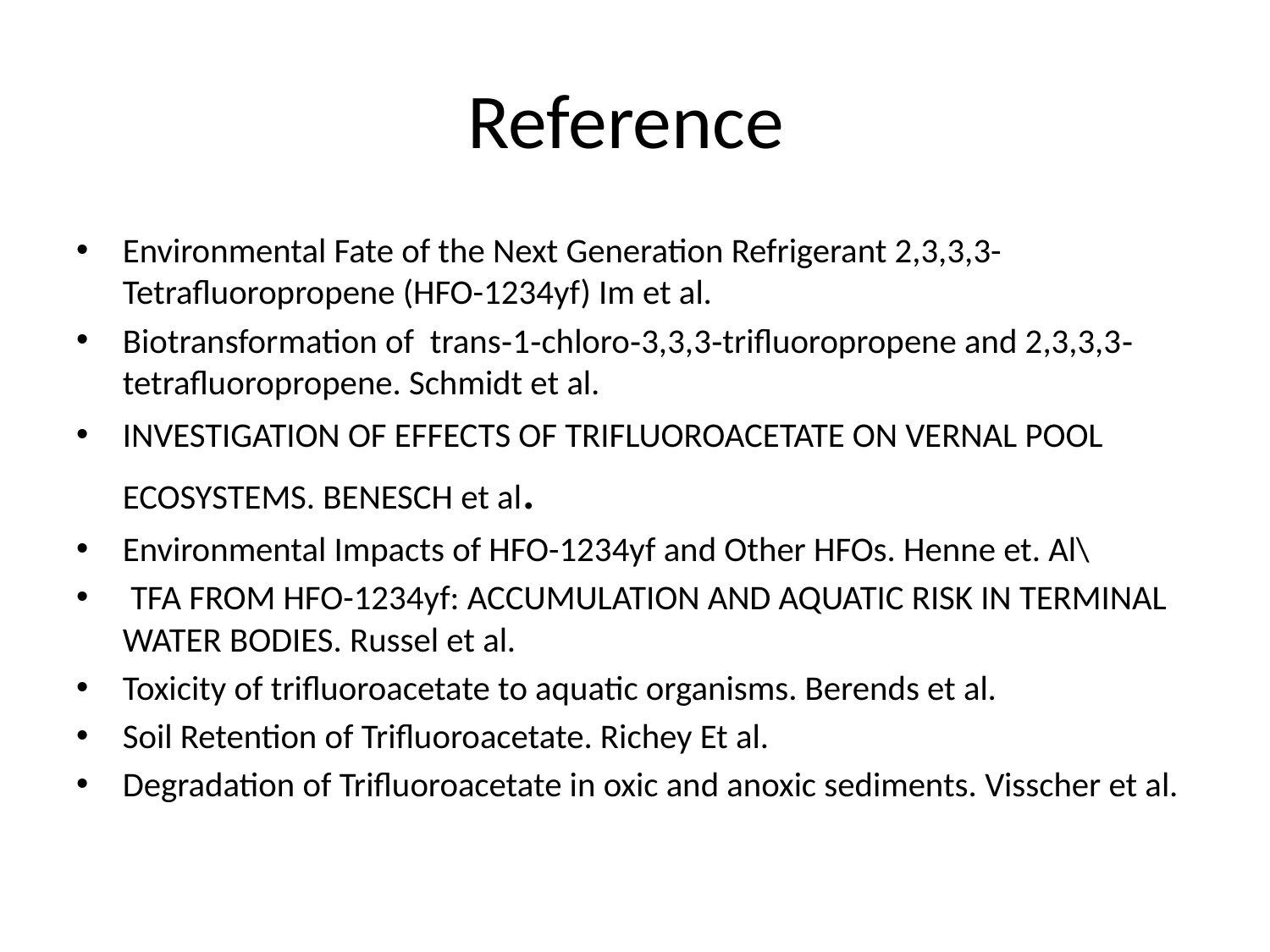

# Reference
Environmental Fate of the Next Generation Refrigerant 2,3,3,3-Tetrafluoropropene (HFO-1234yf) Im et al.
Biotransformation of  trans‐1‐chloro‐3,3,3‐trifluoropropene and 2,3,3,3‐tetrafluoropropene. Schmidt et al.
INVESTIGATION OF EFFECTS OF TRIFLUOROACETATE ON VERNAL POOL ECOSYSTEMS. BENESCH et al.
Environmental Impacts of HFO-1234yf and Other HFOs. Henne et. Al\
 TFA FROM HFO-1234yf: ACCUMULATION AND AQUATIC RISK IN TERMINAL WATER BODIES. Russel et al.
Toxicity of trifluoroacetate to aquatic organisms. Berends et al.
Soil Retention of Trifluoroacetate. Richey Et al.
Degradation of Trifluoroacetate in oxic and anoxic sediments. Visscher et al.